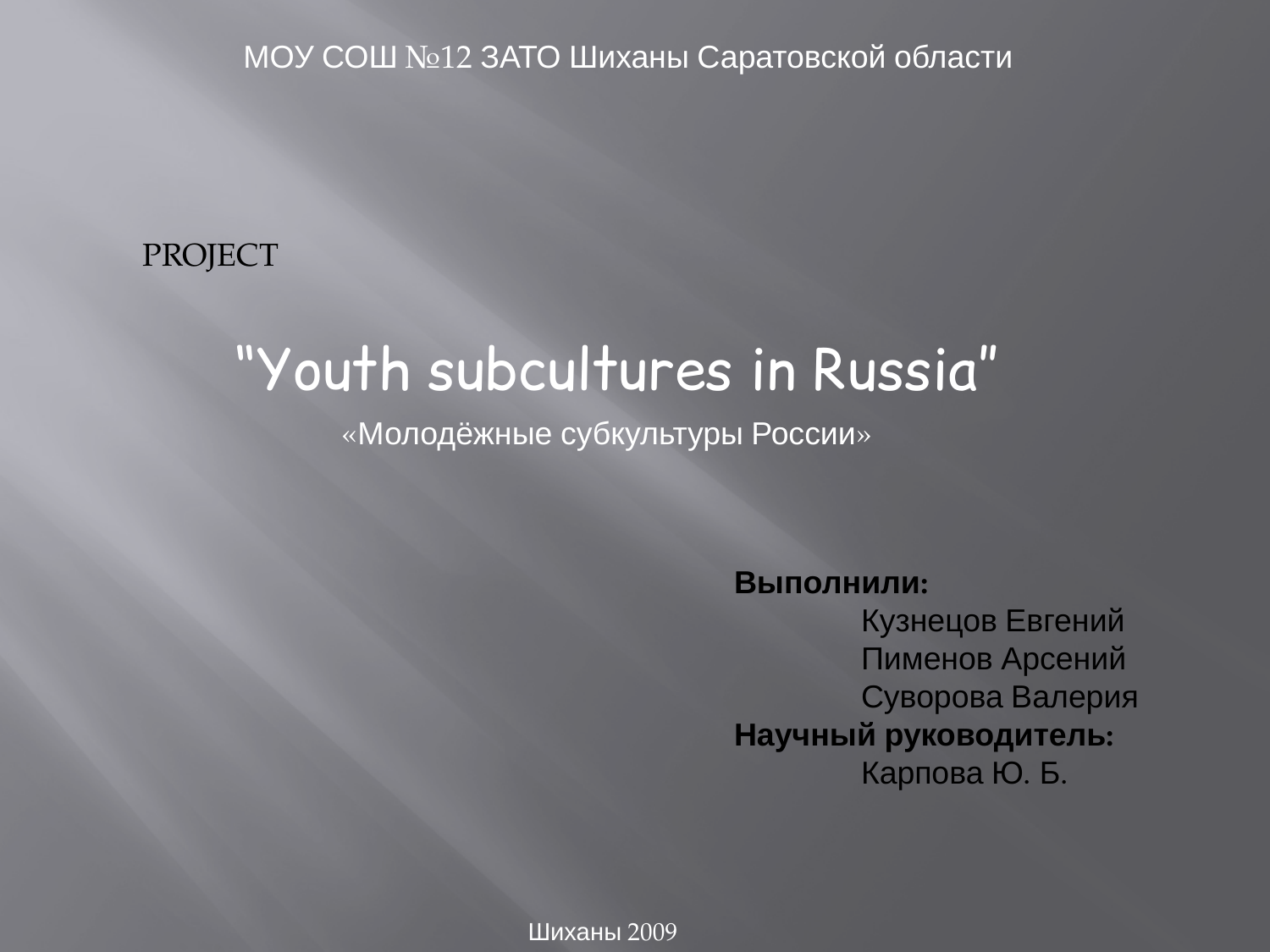

МОУ СОШ №12 ЗАТО Шиханы Саратовской области
PROJECT
“Youth subcultures in Russia”
«Молодёжные субкультуры России»
Выполнили:
	Кузнецов Евгений
	Пименов Арсений
	Суворова Валерия
Научный руководитель:
	Карпова Ю. Б.
Шиханы 2009